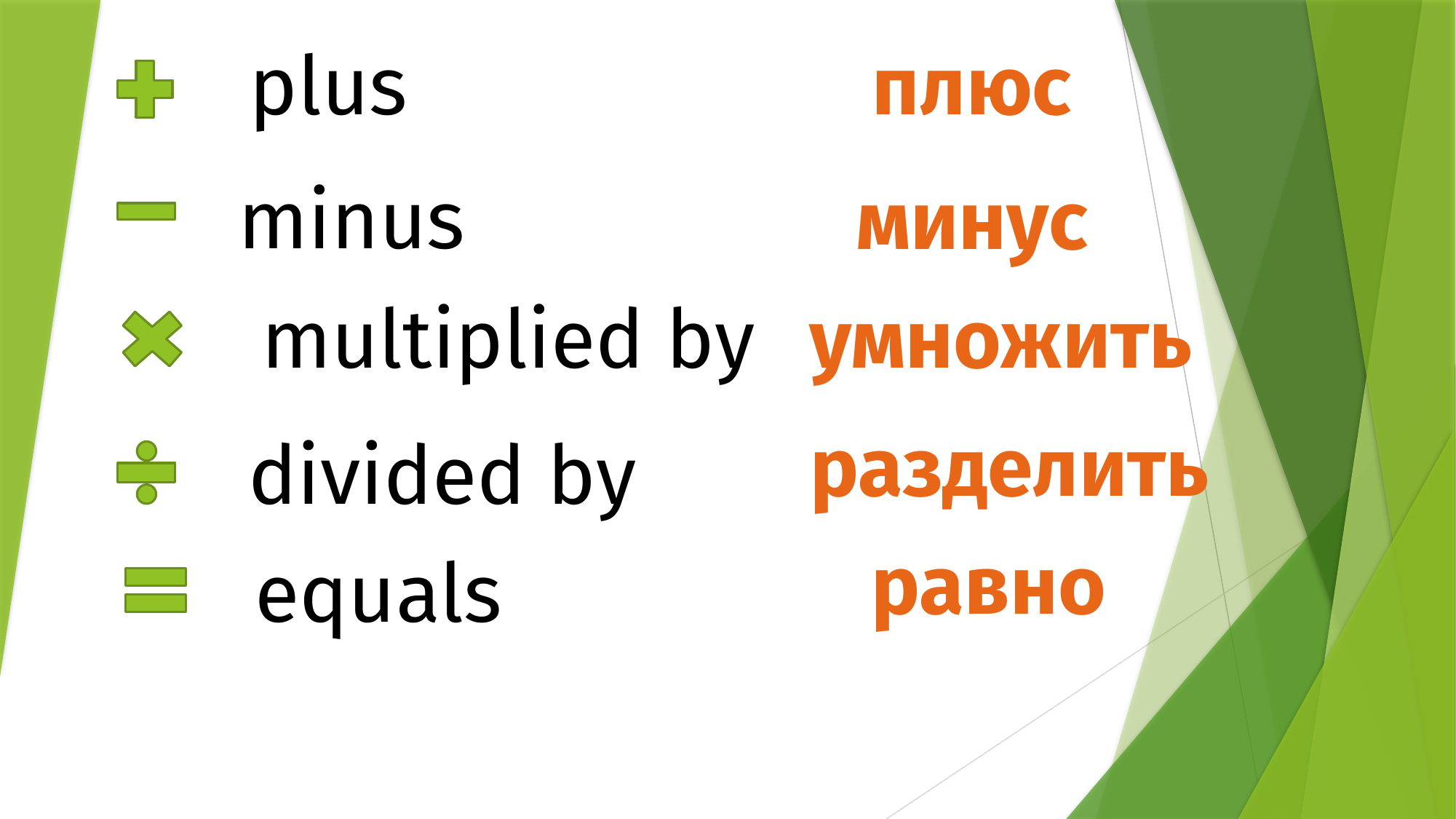

plus
плюс

minus
минус

multiplied by
умножить

разделить
divided by

равно
equals